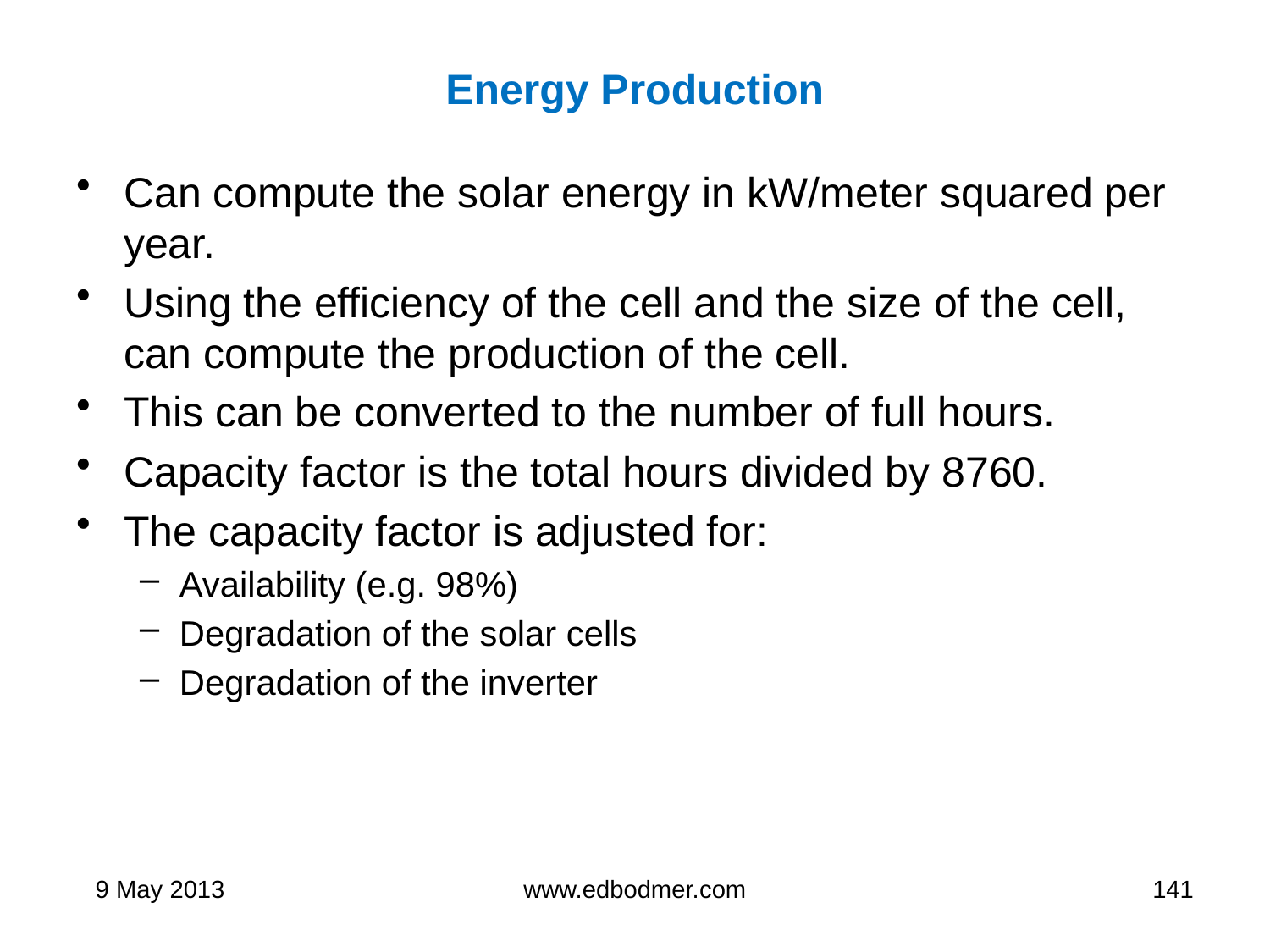

# Energy Production
Can compute the solar energy in kW/meter squared per year.
Using the efficiency of the cell and the size of the cell, can compute the production of the cell.
This can be converted to the number of full hours.
Capacity factor is the total hours divided by 8760.
The capacity factor is adjusted for:
Availability (e.g. 98%)
Degradation of the solar cells
Degradation of the inverter

9 May 2013
www.edbodmer.com
141